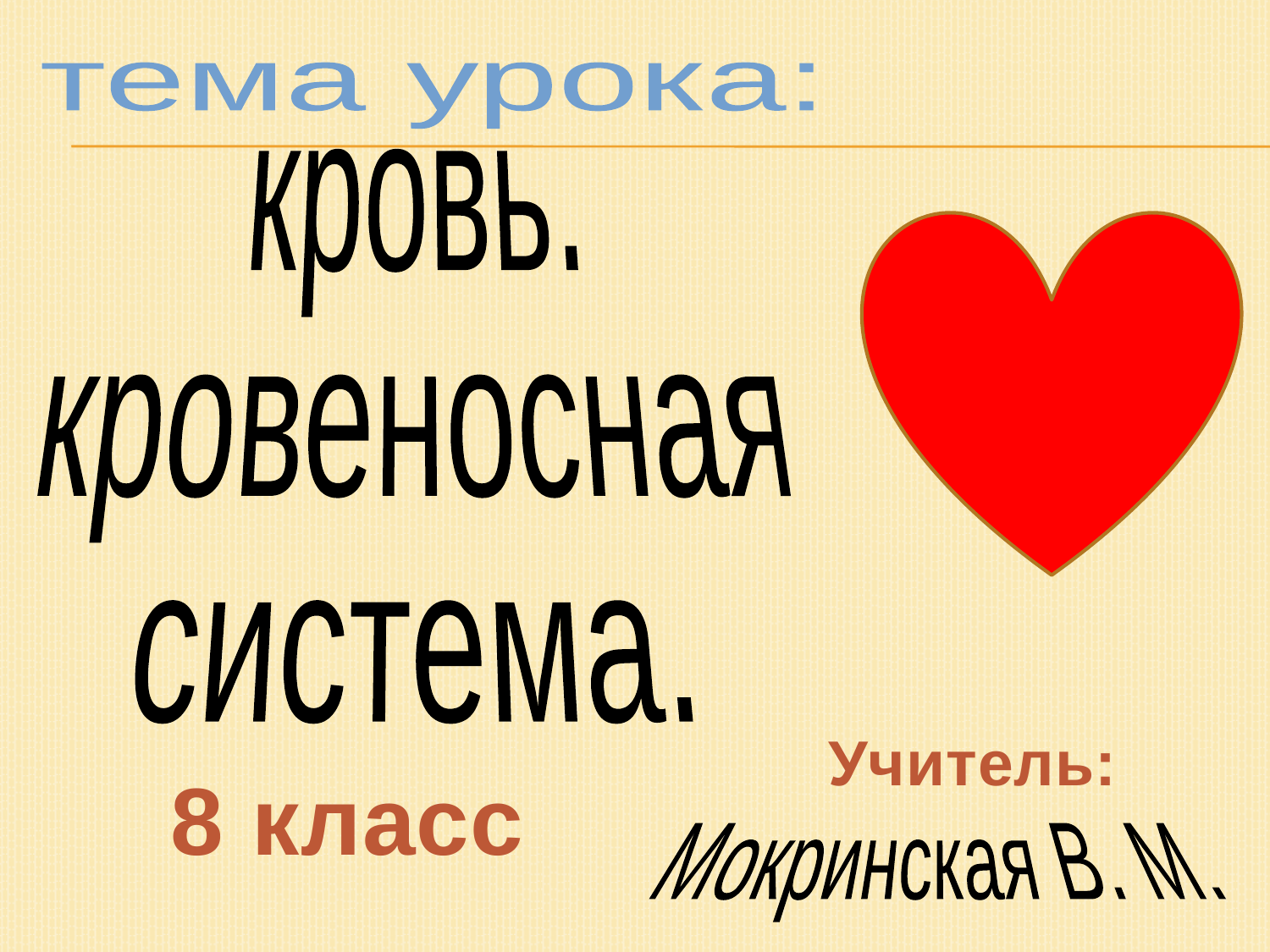

#

тема урока:
кровь.
кровеносная
система.

Учитель:
8 класс
Мокринская В. М.